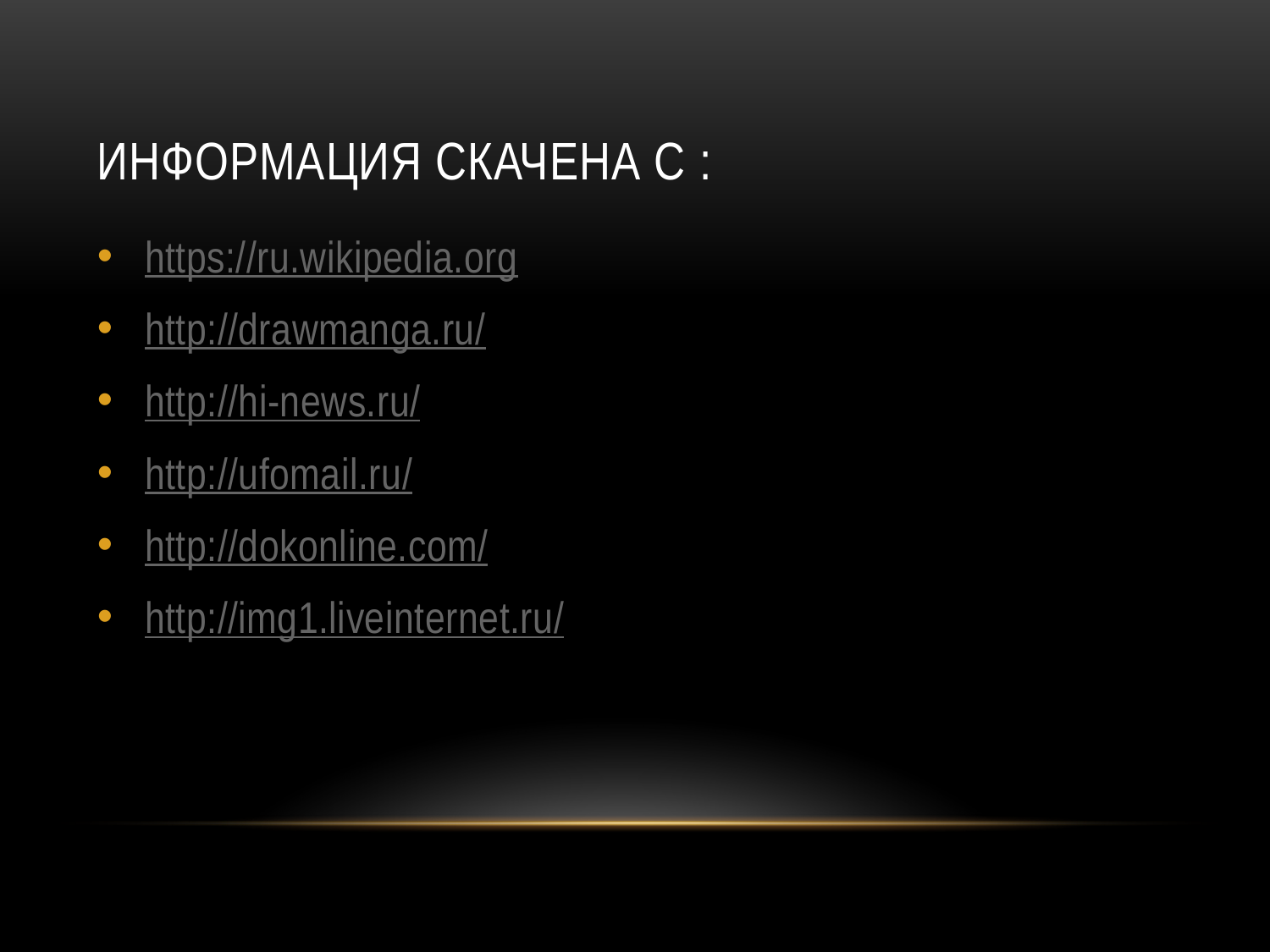

# Информация скачена с :
https://ru.wikipedia.org
http://drawmanga.ru/
http://hi-news.ru/
http://ufomail.ru/
http://dokonline.com/
http://img1.liveinternet.ru/